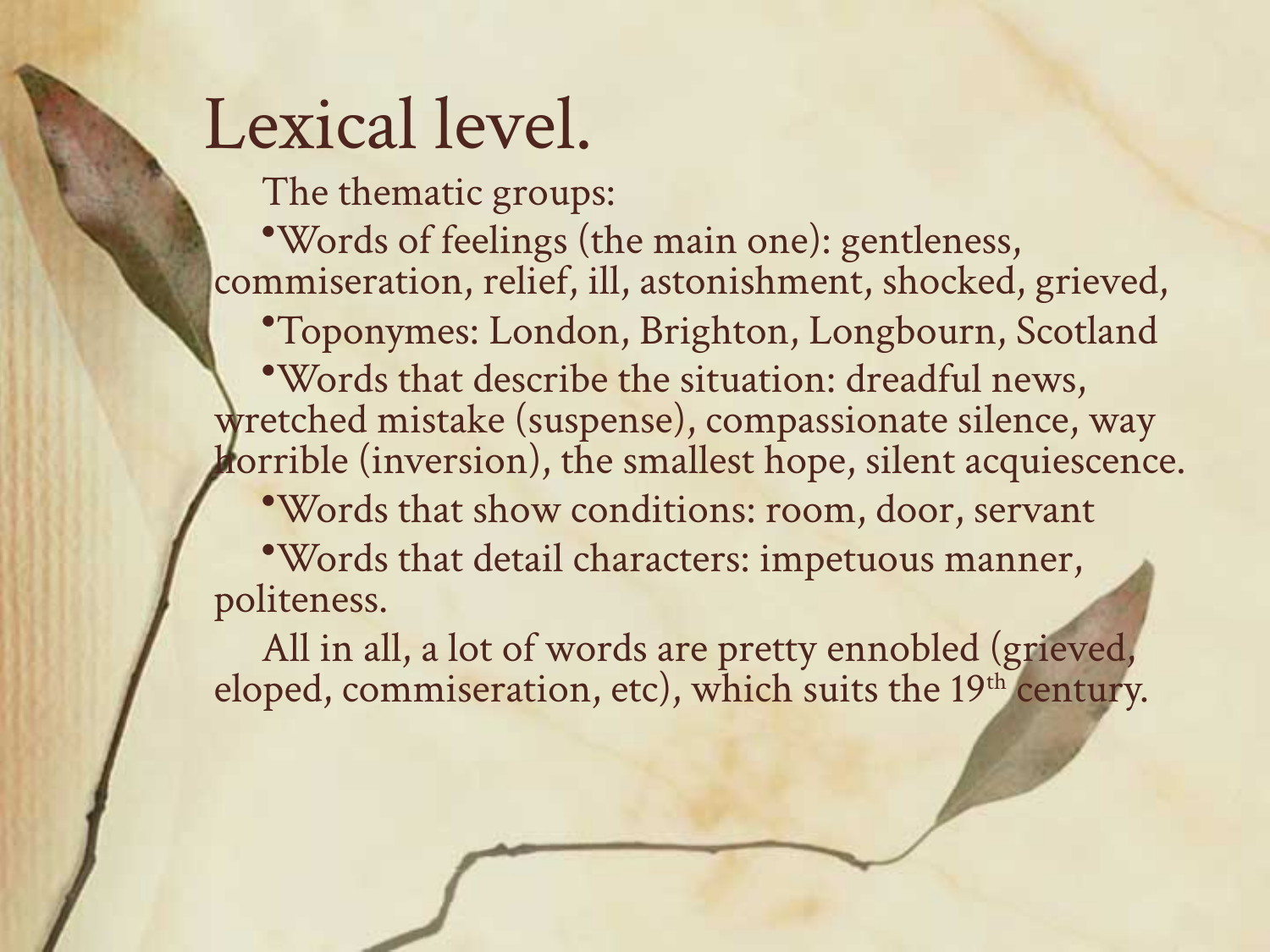

Lexical level.
The thematic groups:
Words of feelings (the main one): gentleness,  commiseration, relief, ill, astonishment, shocked, grieved,
Toponymes: London, Brighton, Longbourn, Scotland
Words that describe the situation: dreadful news, wretched mistake (suspense), compassionate silence, way horrible (inversion), the smallest hope, silent acquiescence.
Words that show conditions: room, door, servant
Words that detail characters: impetuous manner, politeness.
All in all, a lot of words are pretty ennobled (grieved, eloped, commiseration, etc), which suits the 19th century.